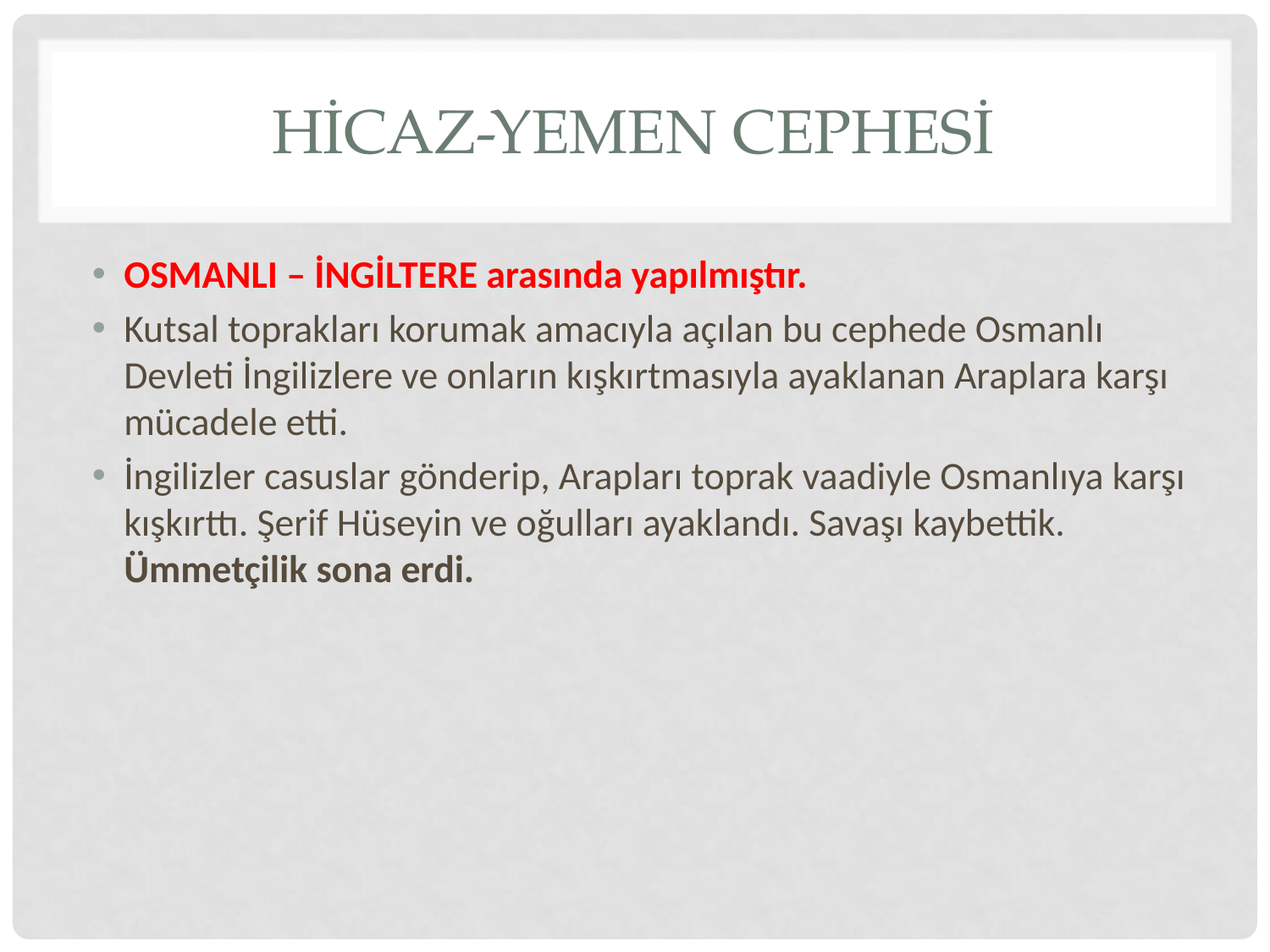

# Hicaz-Yemen Cephesi
OSMANLI – İNGİLTERE arasında yapılmıştır.
Kutsal toprakları korumak amacıyla açılan bu cephede Osmanlı Devleti İngilizlere ve onların kışkırtmasıyla ayaklanan Araplara karşı mücadele etti.
İngilizler casuslar gönderip, Arapları toprak vaadiyle Osmanlıya karşı kışkırttı. Şerif Hüseyin ve oğulları ayaklandı. Savaşı kaybettik. Ümmetçilik sona erdi.